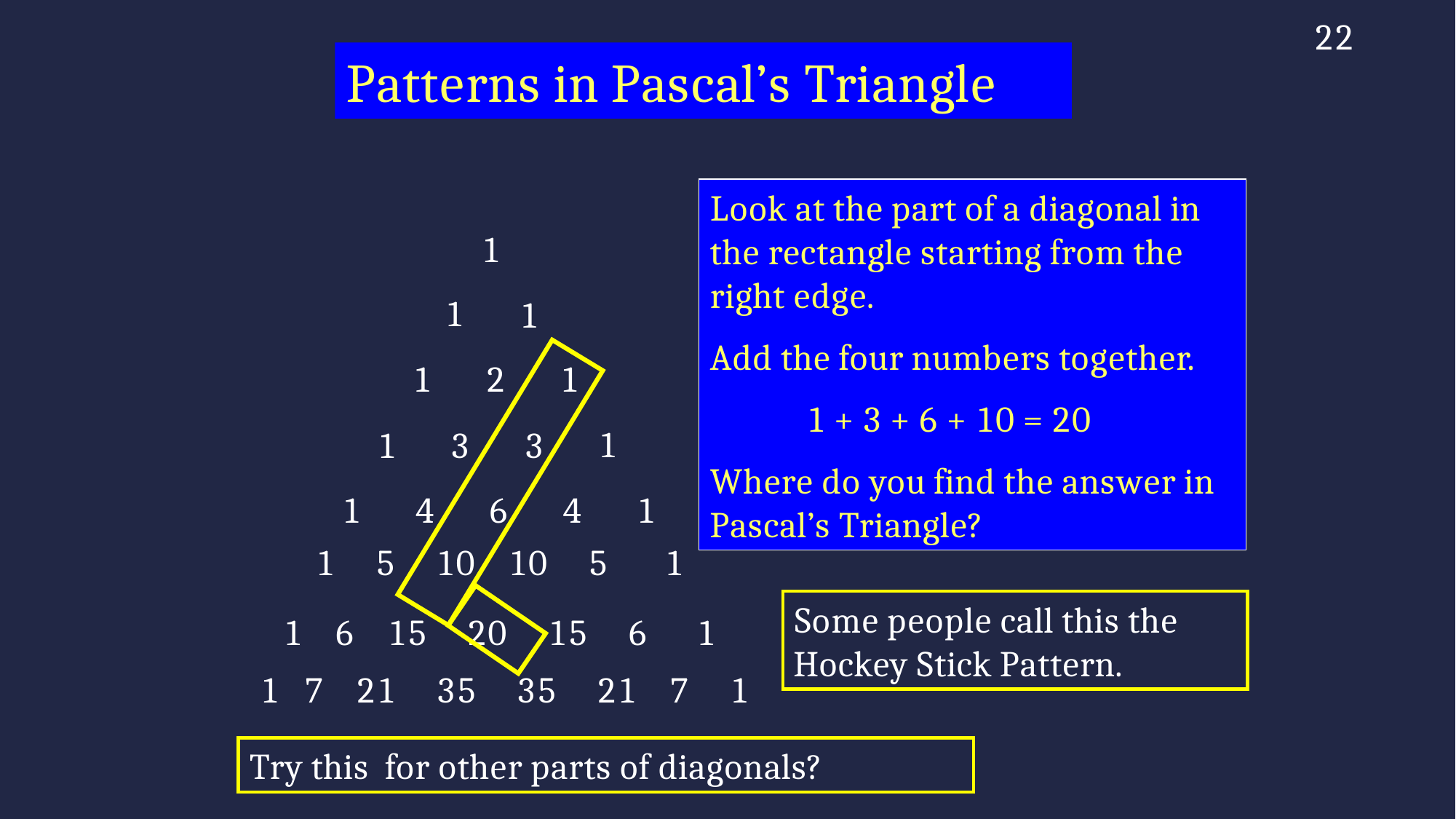

22
Patterns in Pascal’s Triangle
Look at the part of a diagonal in the rectangle starting from the right edge.
Add the four numbers together.
            1 + 3 + 6 + 10 = 20
Where do you find the answer in Pascal’s Triangle?
1
1
1
1
2
1
1
1
3
3
4
6
4
1
1
  1     5     10    10     5       1
 1    6    15     20     15     6      1
1   7    21     35     35     21    7     1

Some people call this the Hockey Stick Pattern.
Try this  for other parts of diagonals?